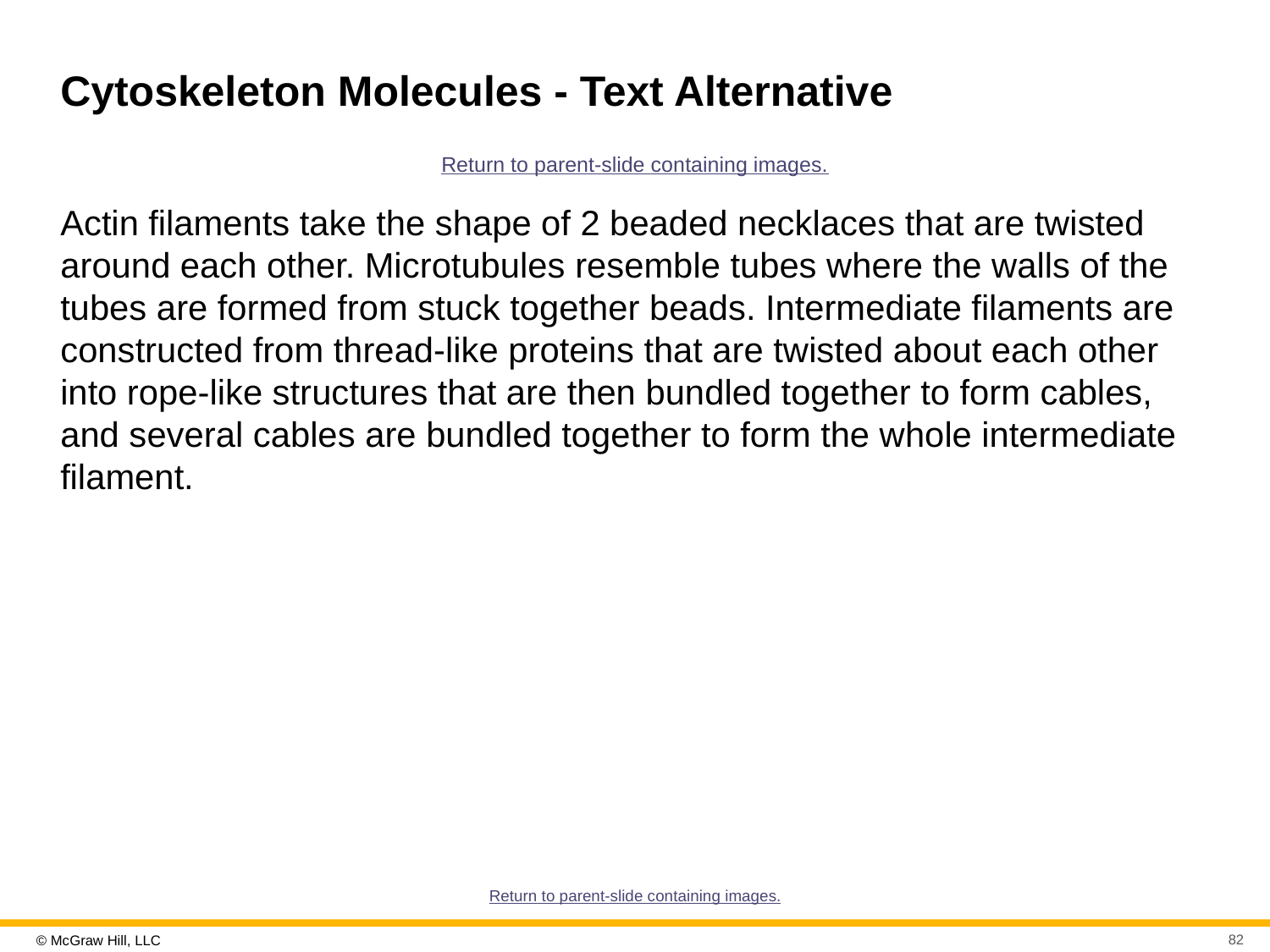

# Cytoskeleton Molecules - Text Alternative
Return to parent-slide containing images.
Actin filaments take the shape of 2 beaded necklaces that are twisted around each other. Microtubules resemble tubes where the walls of the tubes are formed from stuck together beads. Intermediate filaments are constructed from thread-like proteins that are twisted about each other into rope-like structures that are then bundled together to form cables, and several cables are bundled together to form the whole intermediate filament.
Return to parent-slide containing images.
82